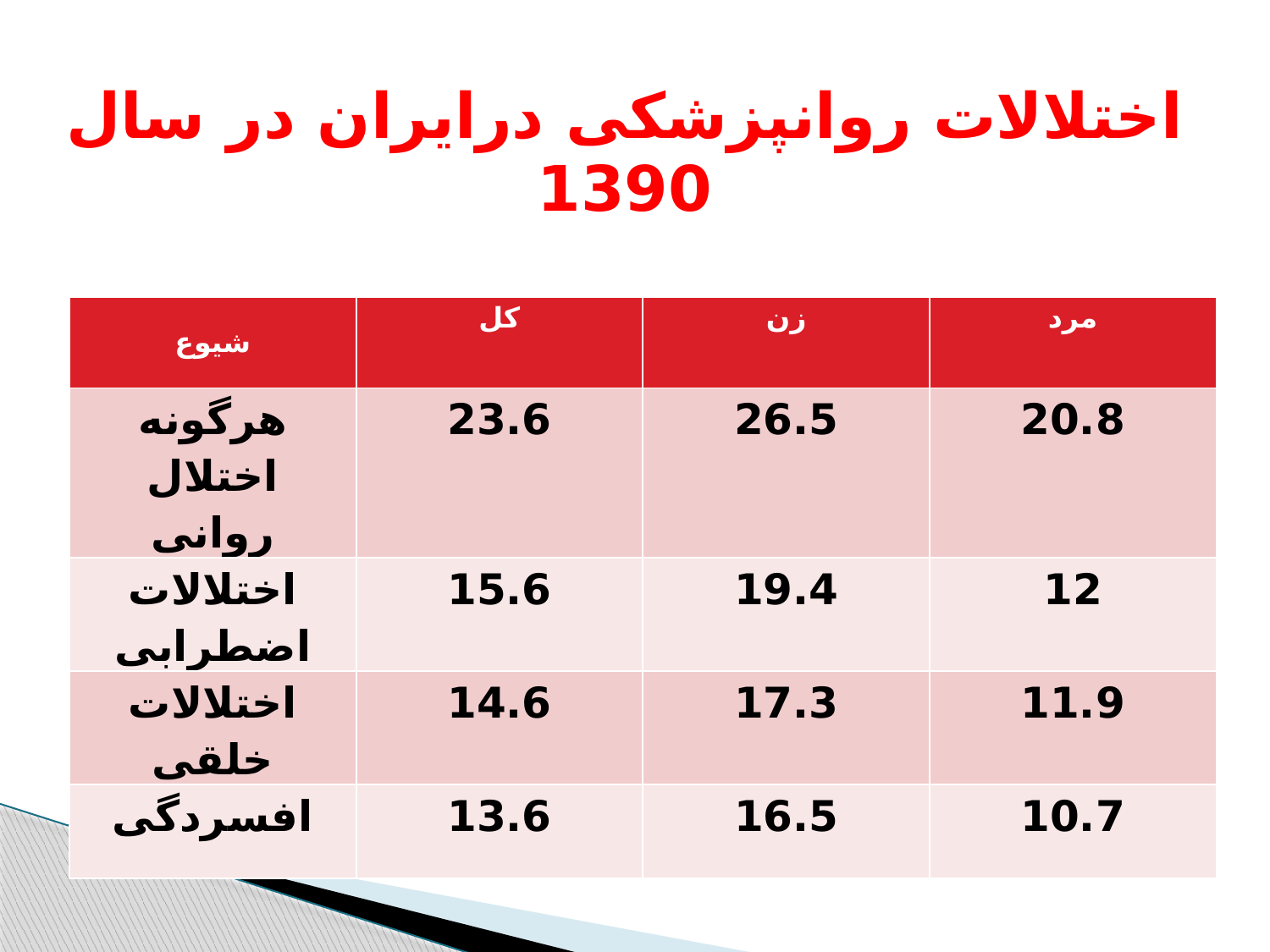

# اختلالات روانپزشکی درایران در سال 1390
| شیوع | کل | زن | مرد |
| --- | --- | --- | --- |
| هرگونه اختلال روانی | 23.6 | 26.5 | 20.8 |
| اختلالات اضطرابی | 15.6 | 19.4 | 12 |
| اختلالات خلقی | 14.6 | 17.3 | 11.9 |
| افسردگی | 13.6 | 16.5 | 10.7 |